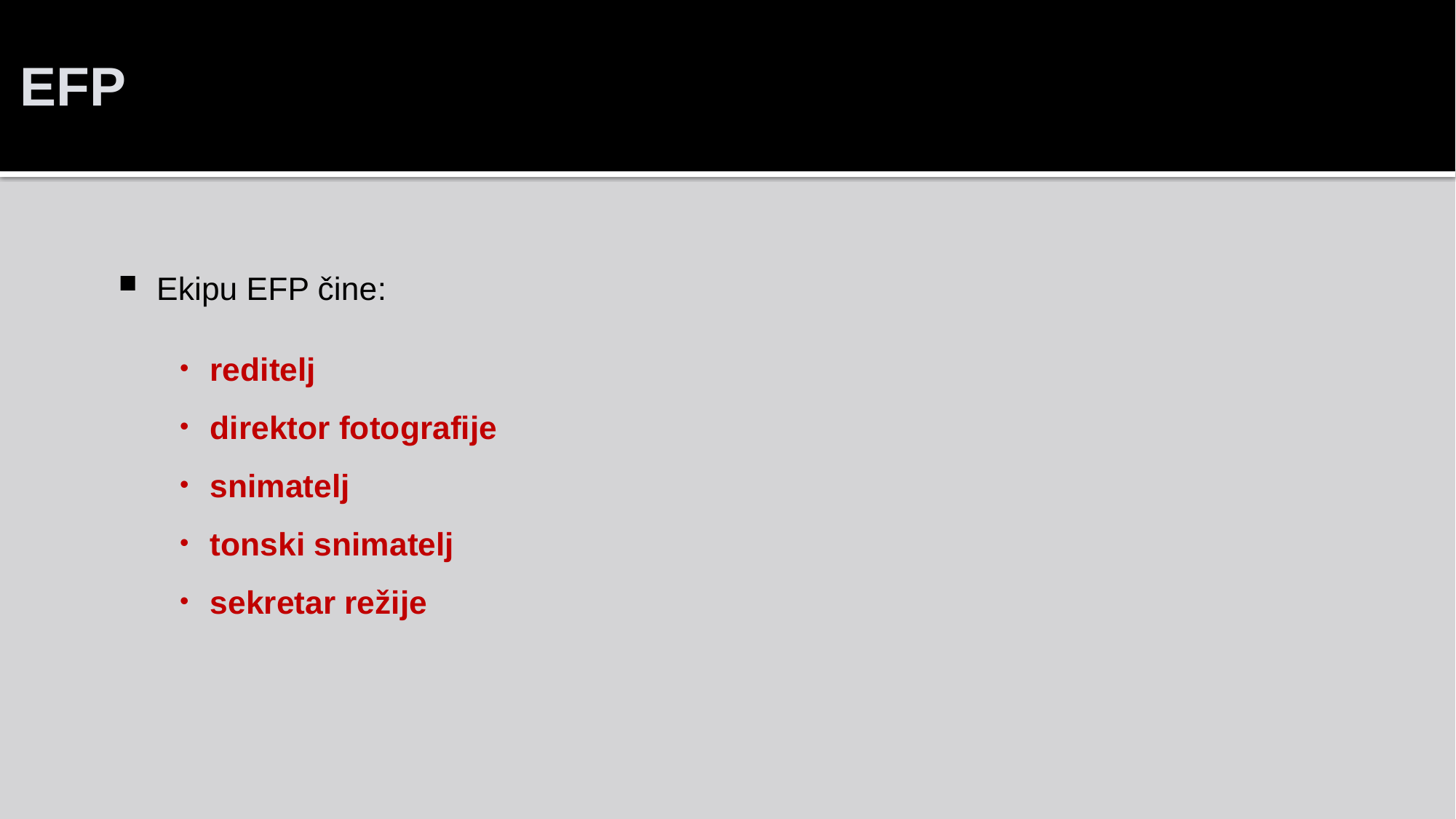

# EFP

Ekipu EFP čine:

reditelj
direktor fotografije
snimatelj
tonski snimatelj
sekretar režije